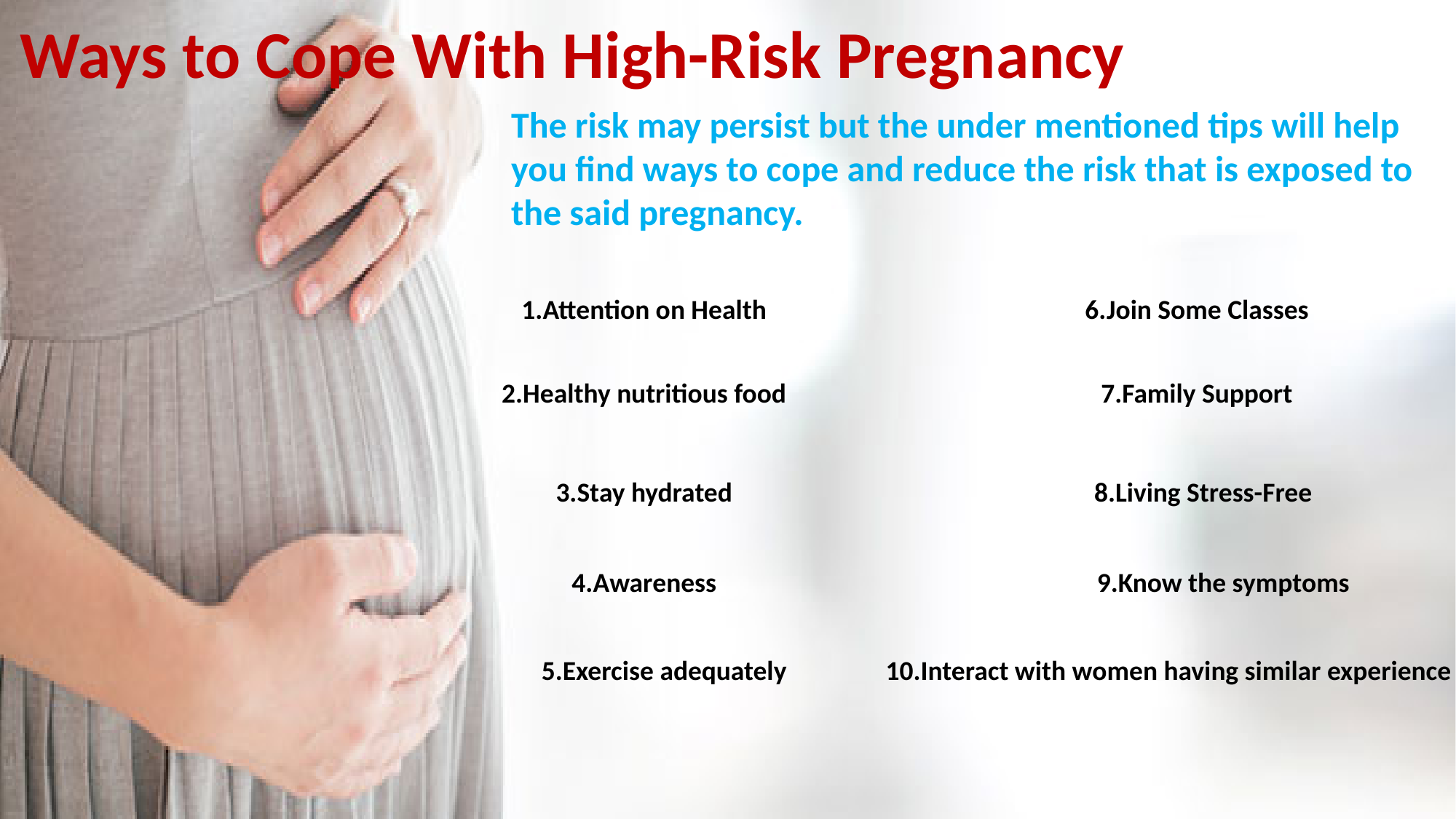

Ways to Cope With High-Risk Pregnancy
The risk may persist but the under mentioned tips will help you find ways to cope and reduce the risk that is exposed to the said pregnancy.
1.Attention on Health
6.Join Some Classes
2.Healthy nutritious food
7.Family Support
3.Stay hydrated
8.Living Stress-Free
4.Awareness
9.Know the symptoms
5.Exercise adequately
10.Interact with women having similar experience